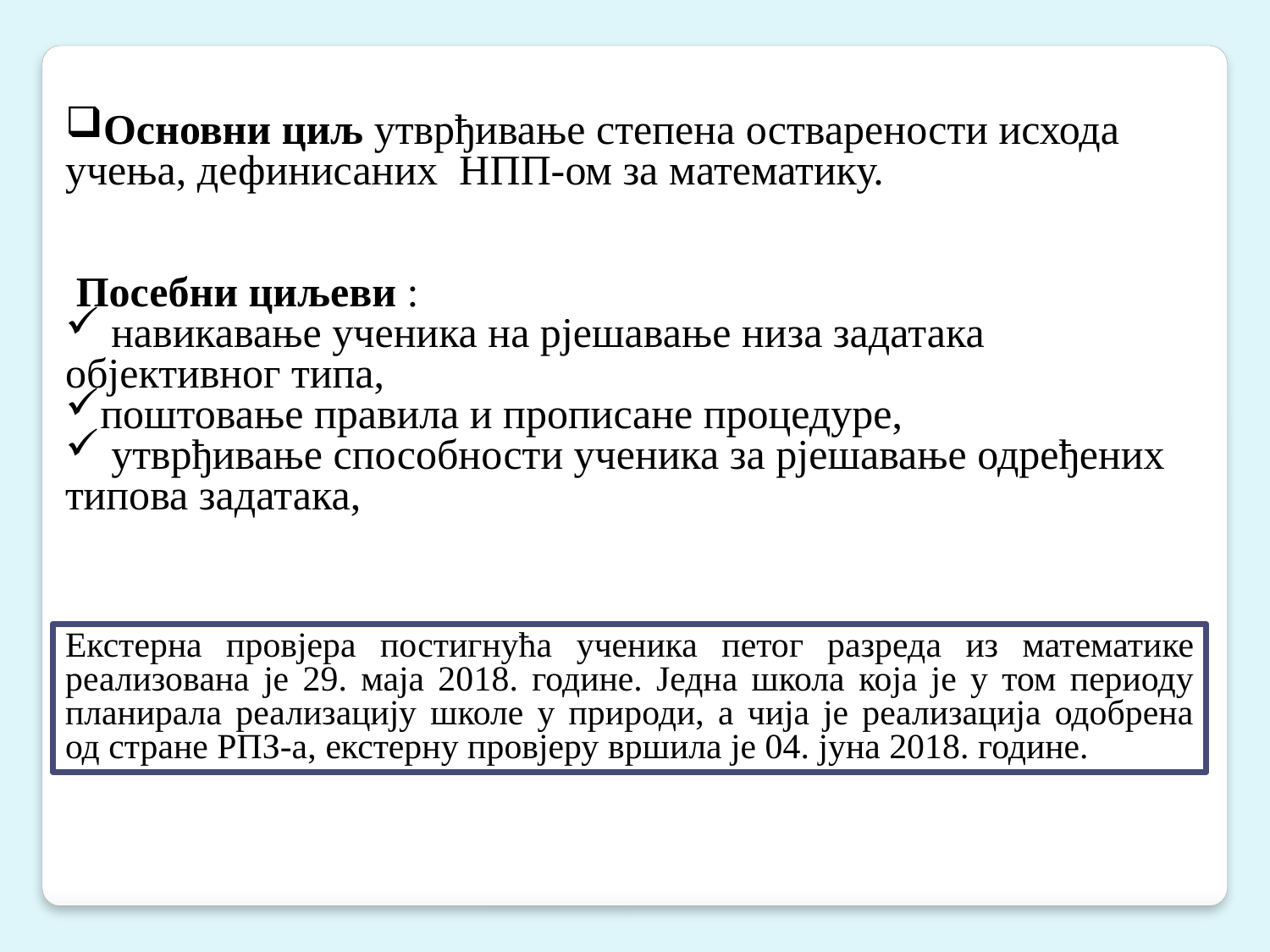

Основни циљ утврђивање степена остварености исхода учења, дефинисаних  НПП-ом за математику.

 Посебни циљеви :
 навикавање ученика на рјешавање низа задатака објективног типа,
поштовање правила и прописане процедуре,
 утврђивање способности ученика за рјешавање одређених типова задатака,

Екстерна провјера постигнућа ученика петог разреда из математике реализована је 29. маја 2018. године. Једна школа која је у том периоду планирала реализацију школе у природи, а чија је реализација одобрена од стране РПЗ-а, екстерну провјеру вршила је 04. јуна 2018. године.